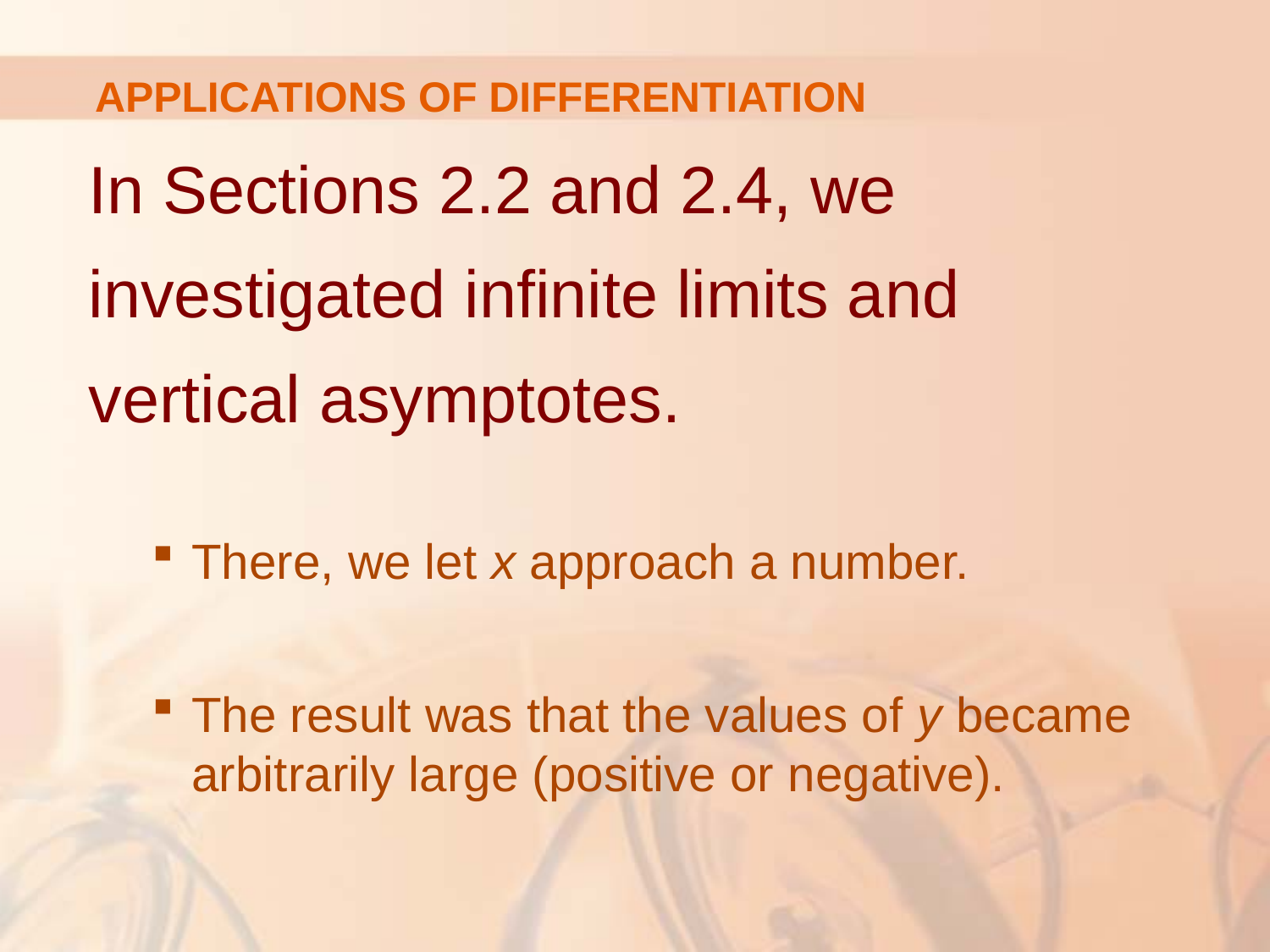

APPLICATIONS OF DIFFERENTIATION
In Sections 2.2 and 2.4, we investigated infinite limits and
vertical asymptotes.

There, we let x approach a number.

The result was that the values of y became arbitrarily large (positive or negative).